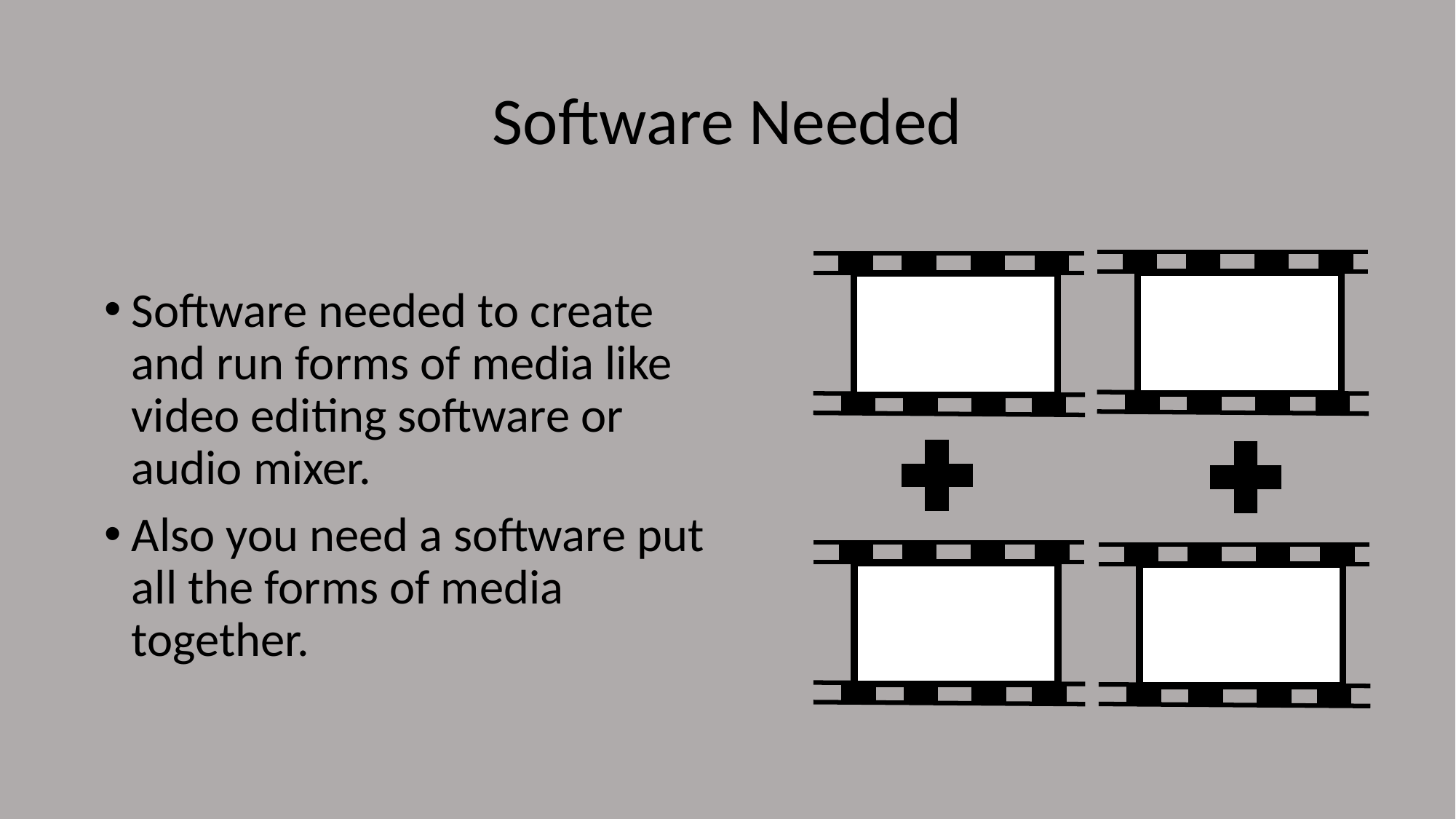

# Software Needed

Software needed to create and run forms of media like video editing software or audio mixer.
Also you need a software put all the forms of media together.